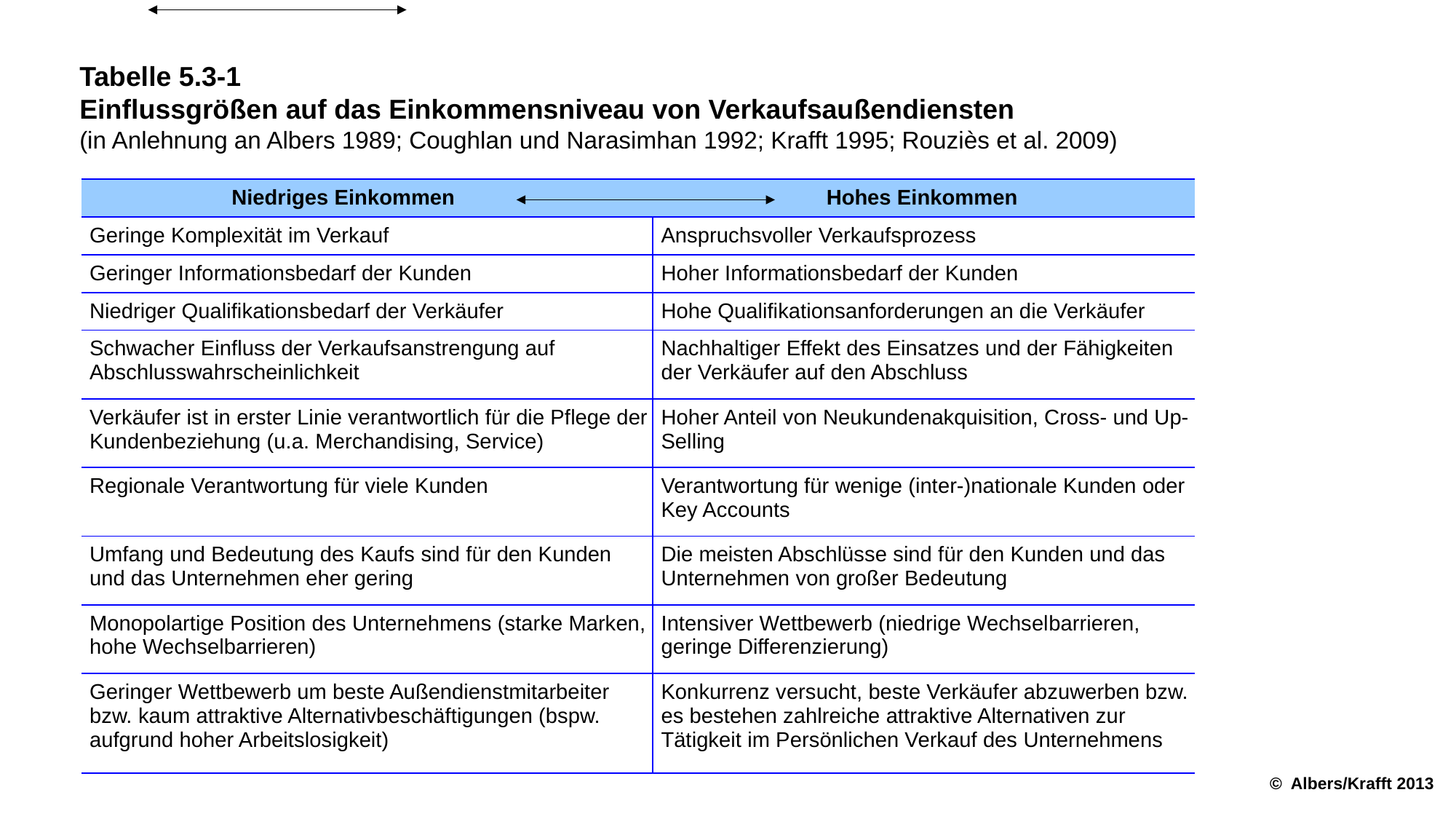

Tabelle 5.3-1
Einflussgrößen auf das Einkommensniveau von Verkaufsaußendiensten
(in Anlehnung an Albers 1989; Coughlan und Narasimhan 1992; Krafft 1995; Rouziès et al. 2009)
| Niedriges Einkommen Hohes Einkommen |  |
| --- | --- |
| Geringe Komplexität im Verkauf | Anspruchsvoller Verkaufsprozess |
| Geringer Informationsbedarf der Kunden | Hoher Informationsbedarf der Kunden |
| Niedriger Qualifikationsbedarf der Verkäufer | Hohe Qualifikationsanforderungen an die Verkäufer |
| Schwacher Einfluss der Verkaufsanstrengung auf Abschlusswahrscheinlichkeit | Nachhaltiger Effekt des Einsatzes und der Fähigkeiten der Verkäufer auf den Abschluss |
| Verkäufer ist in erster Linie verantwortlich für die Pflege der Kundenbeziehung (u.a. Merchandising, Service) | Hoher Anteil von Neukundenakquisition, Cross- und Up-Selling |
| Regionale Verantwortung für viele Kunden | Verantwortung für wenige (inter-)nationale Kunden oder Key Accounts |
| Umfang und Bedeutung des Kaufs sind für den Kunden und das Unternehmen eher gering | Die meisten Abschlüsse sind für den Kunden und das Unternehmen von großer Bedeutung |
| Monopolartige Position des Unternehmens (starke Marken, hohe Wechselbarrieren) | Intensiver Wettbewerb (niedrige Wechsel­barrieren, geringe Differenzierung) |
| Geringer Wettbewerb um beste Außendienstmitarbeiter bzw. kaum attraktive Alternativbeschäftigungen (bspw. aufgrund hoher Arbeitslosigkeit) | Konkurrenz versucht, beste Verkäufer abzuwerben bzw. es bestehen zahlreiche attraktive Alternativen zur Tätigkeit im Persönlichen Verkauf des Unternehmens |
©  Albers/Krafft 2013